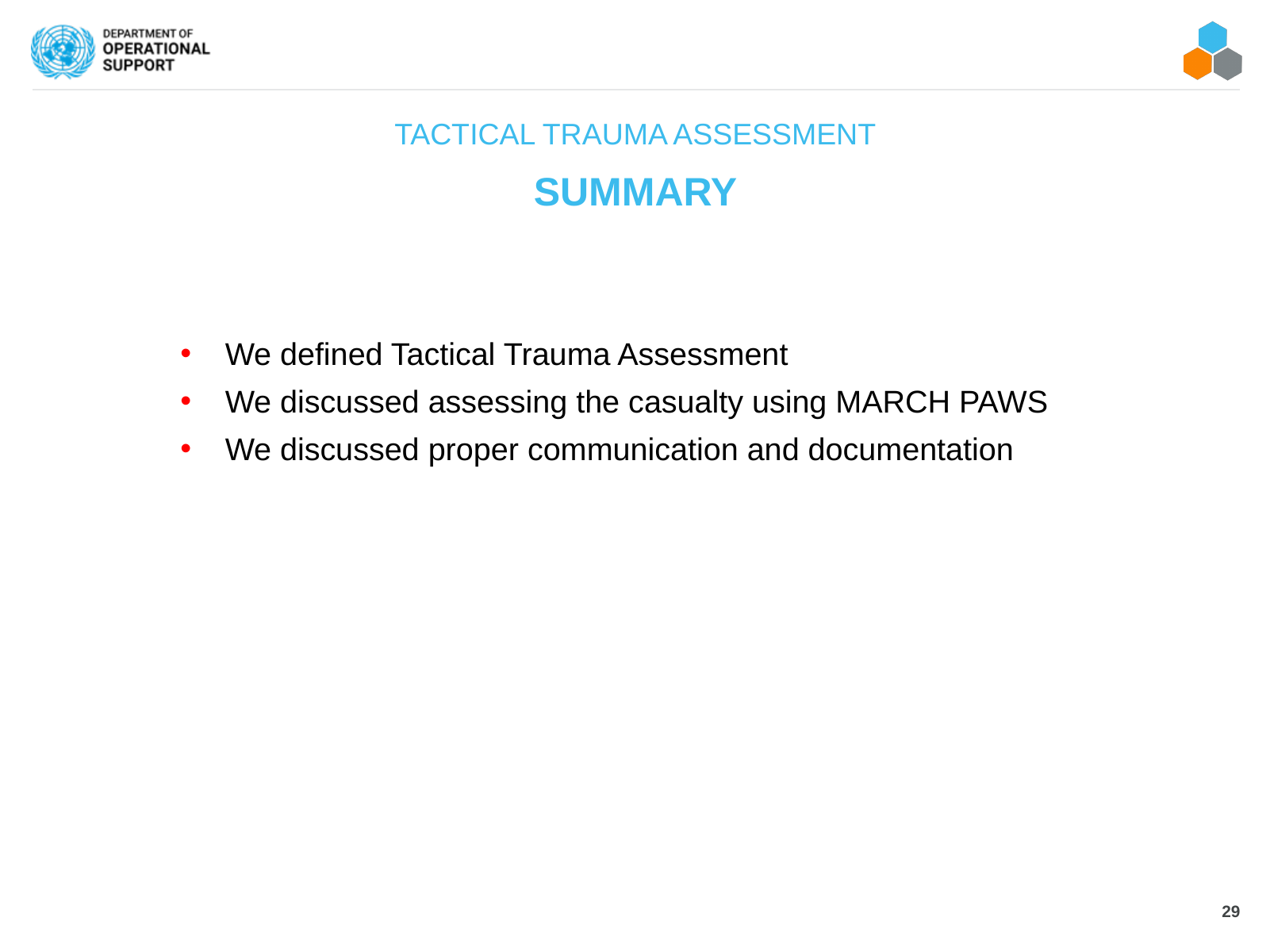

TACTICAL TRAUMA ASSESSMENT
#
SUMMARY

We defined Tactical Trauma Assessment
We discussed assessing the casualty using MARCH PAWS
We discussed proper communication and documentation